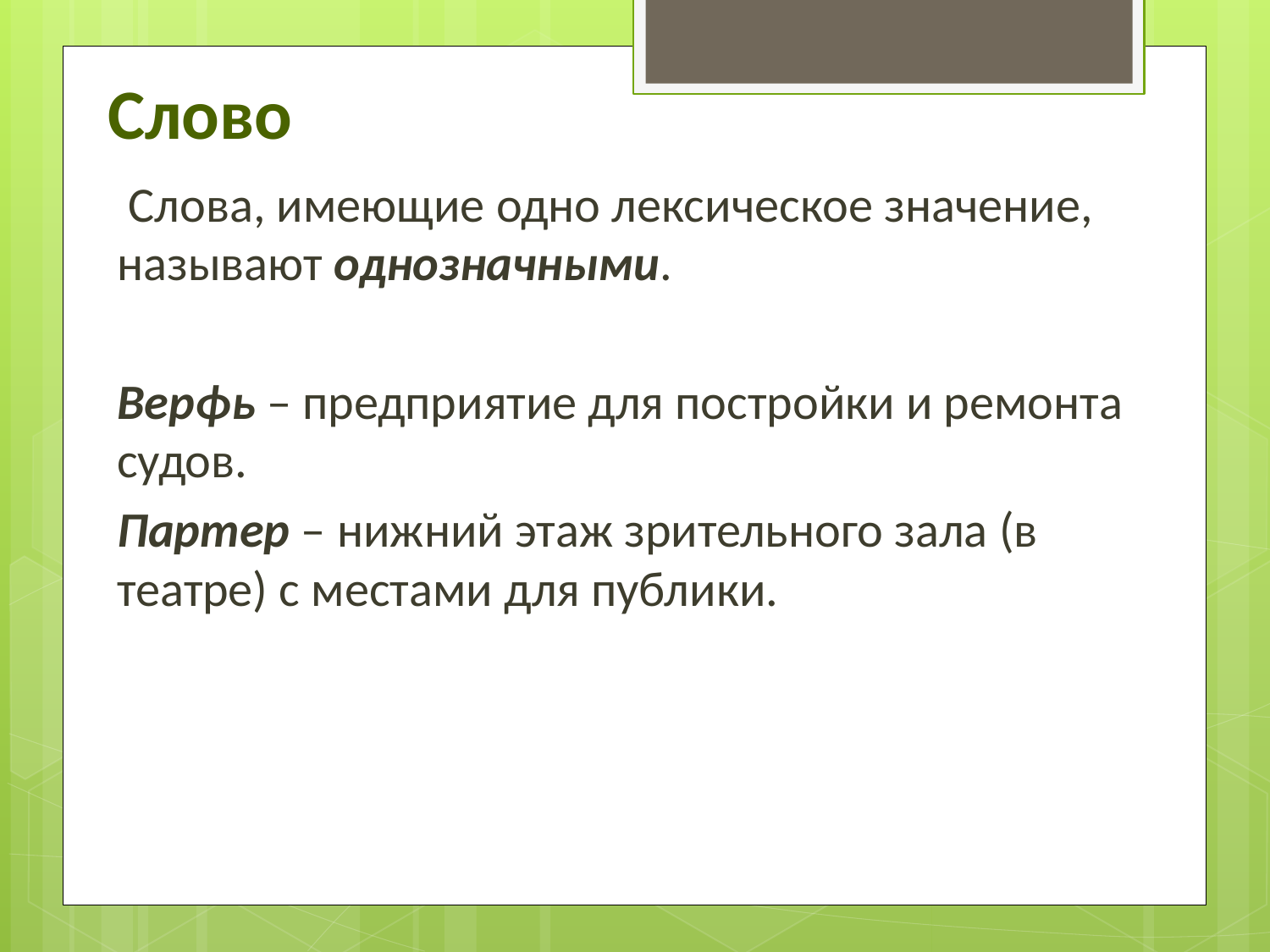

# Слово
 Слова, имеющие одно лексическое значение, называют однозначными.

Верфь – предприятие для постройки и ремонта судов.
Партер – нижний этаж зрительного зала (в театре) с местами для публики.